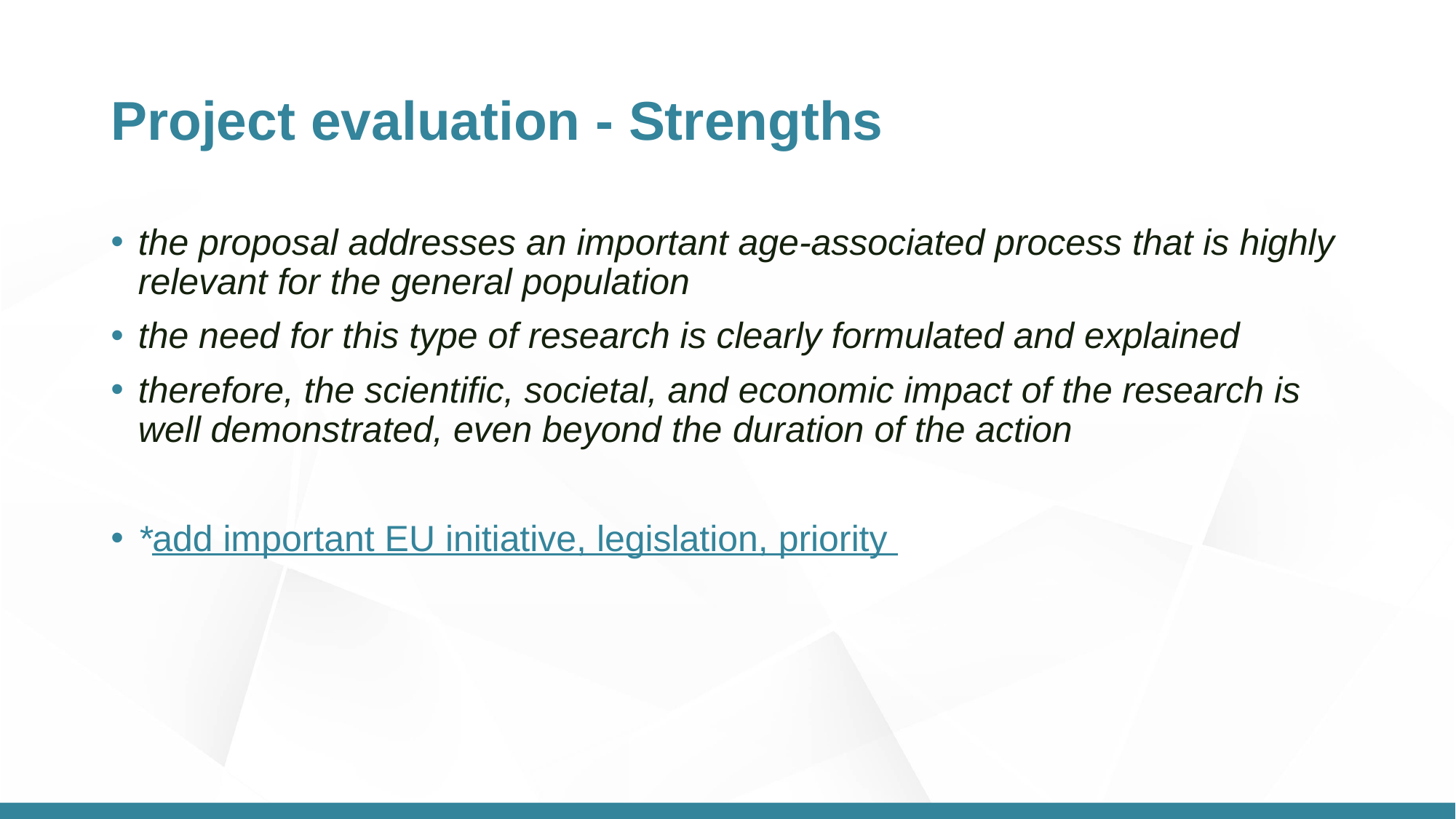

# Project evaluation - Strengths
the proposal addresses an important age-associated process that is highly relevant for the general population
the need for this type of research is clearly formulated and explained
therefore, the scientific, societal, and economic impact of the research is well demonstrated, even beyond the duration of the action

*add important EU initiative, legislation, priority